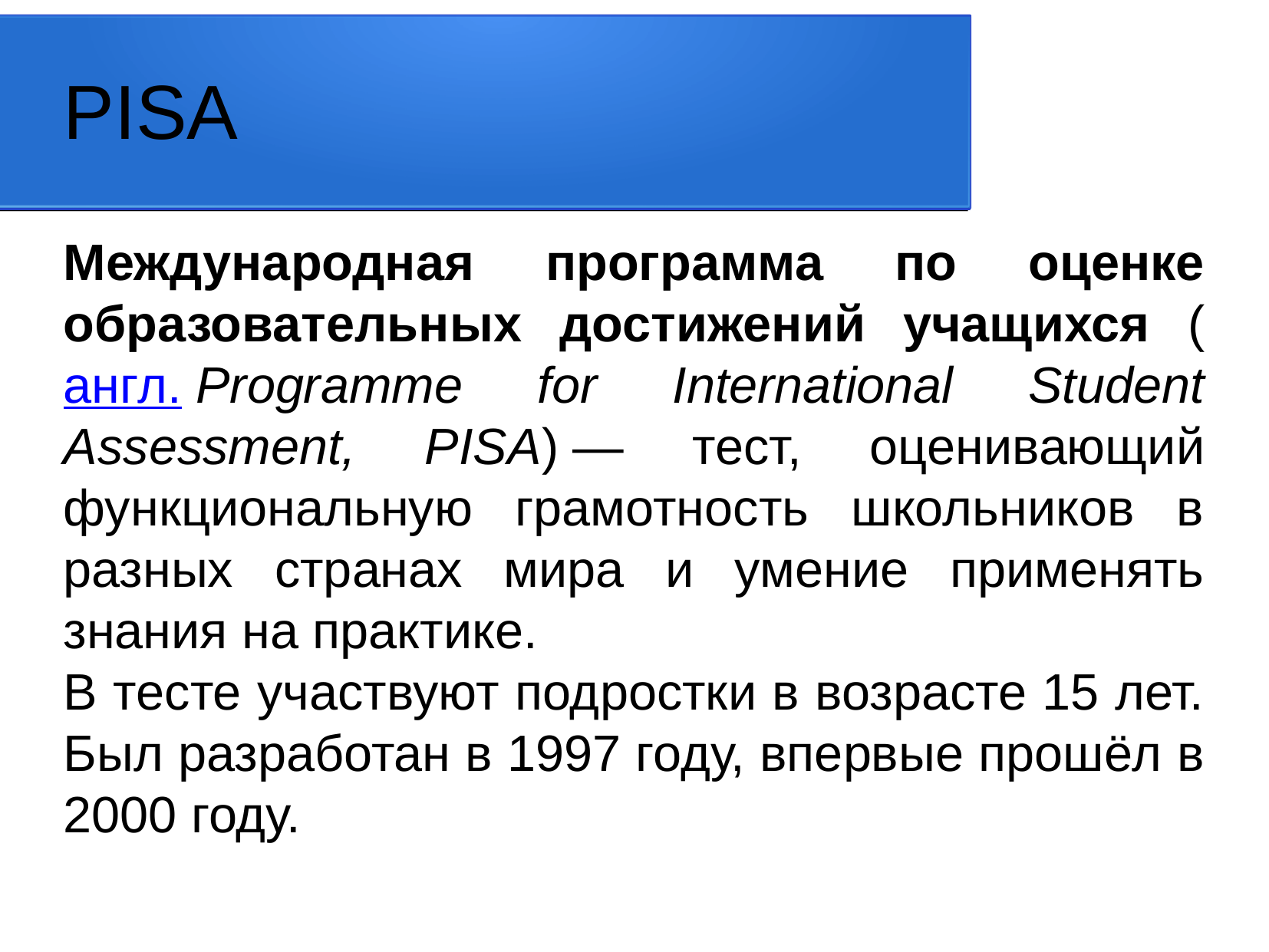

# PISA
Международная программа по оценке образовательных достижений учащихся (англ. Programme for International Student Assessment, PISA) — тест, оценивающий функциональную грамотность школьников в разных странах мира и умение применять знания на практике.
В тесте участвуют подростки в возрасте 15 лет. Был разработан в 1997 году, впервые прошёл в 2000 году.